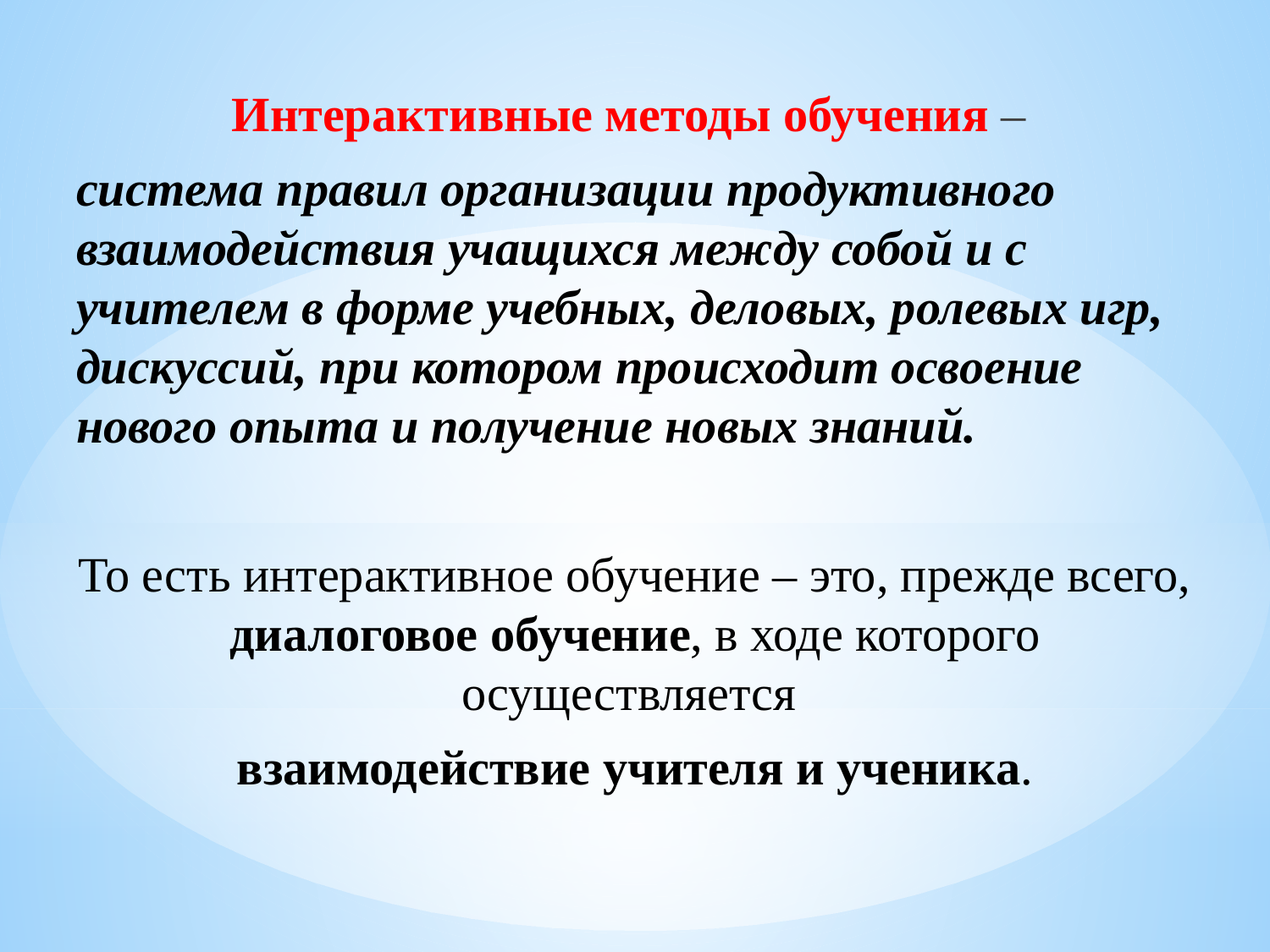

Интерактивные методы обучения –
система правил организации продуктивного взаимодействия учащихся между собой и с учителем в форме учебных, деловых, ролевых игр, дискуссий, при котором происходит освоение нового опыта и получение новых знаний.

То есть интерактивное обучение – это, прежде всего, диалоговое обучение, в ходе которого осуществляется
взаимодействие учителя и ученика.